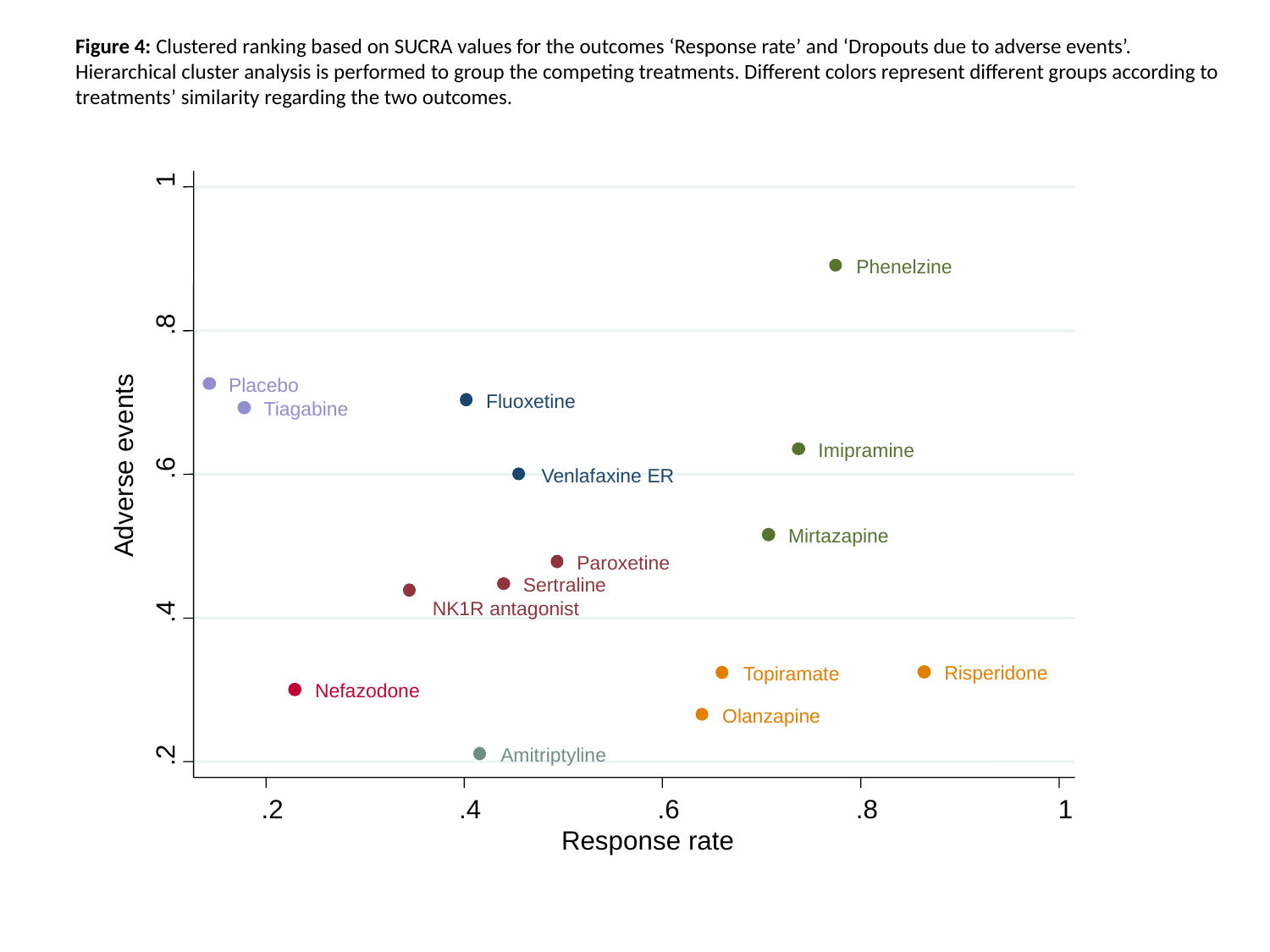

Figure 4: Clustered ranking based on SUCRA values for the outcomes ‘Response rate’ and ‘Dropouts due to adverse events’. Hierarchical cluster analysis is performed to group the competing treatments. Different colors represent different groups according to treatments’ similarity regarding the two outcomes.

1

Phenelzine

.8

Placebo

Fluoxetine

Tiagabine

Imipramine

Adverse events
.6
Venlafaxine ER

Mirtazapine

Paroxetine

Sertraline

.4
NK1R antagonist

Risperidone
Topiramate

Nefazodone

Olanzapine

.2
Amitriptyline

.2
.4
.6
.8
1
Response rate